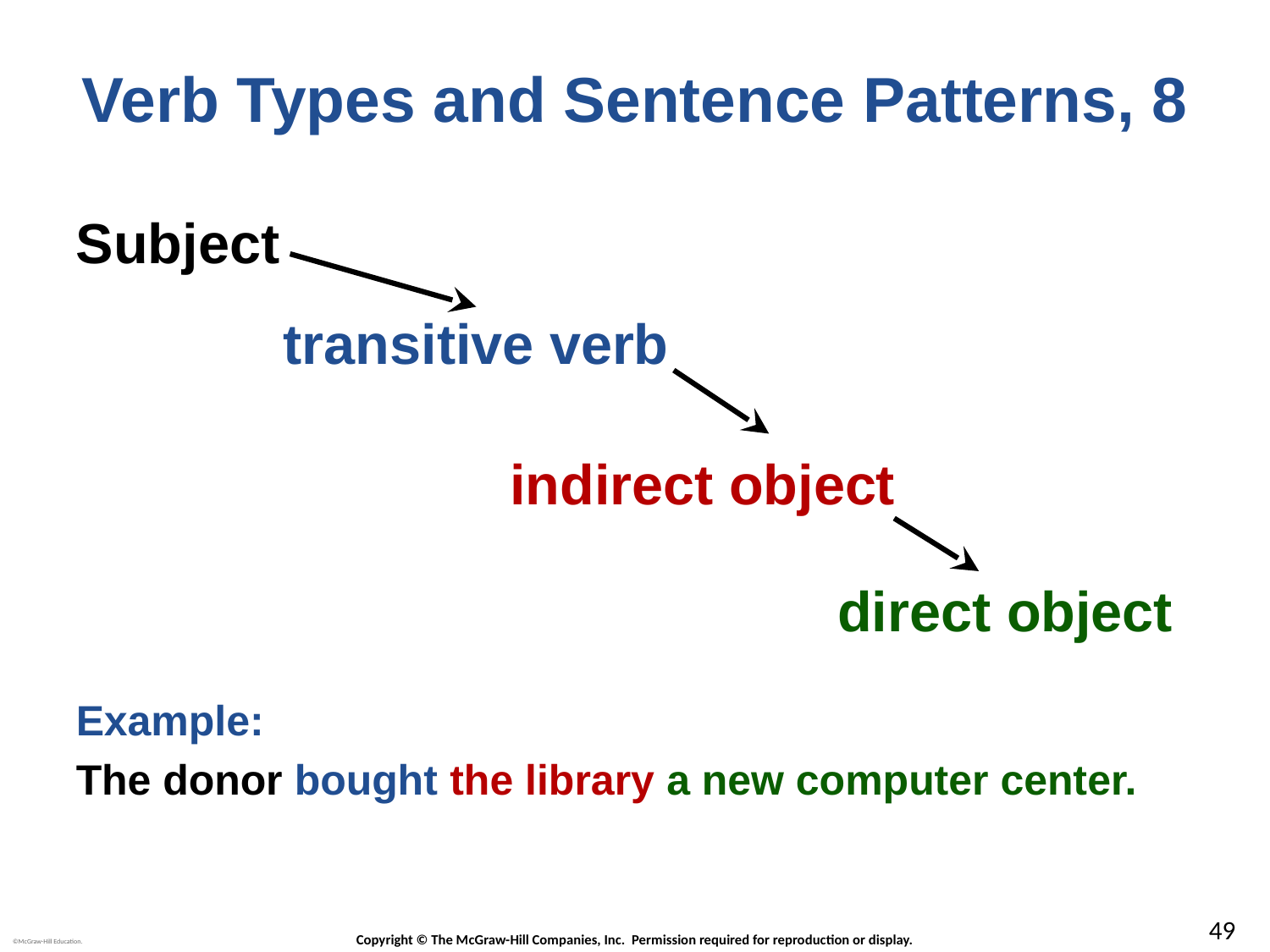

# Verb Types and Sentence Patterns, 8
Subject

transitive verb

indirect object

direct object
Example:
The donor bought the library a new computer center.